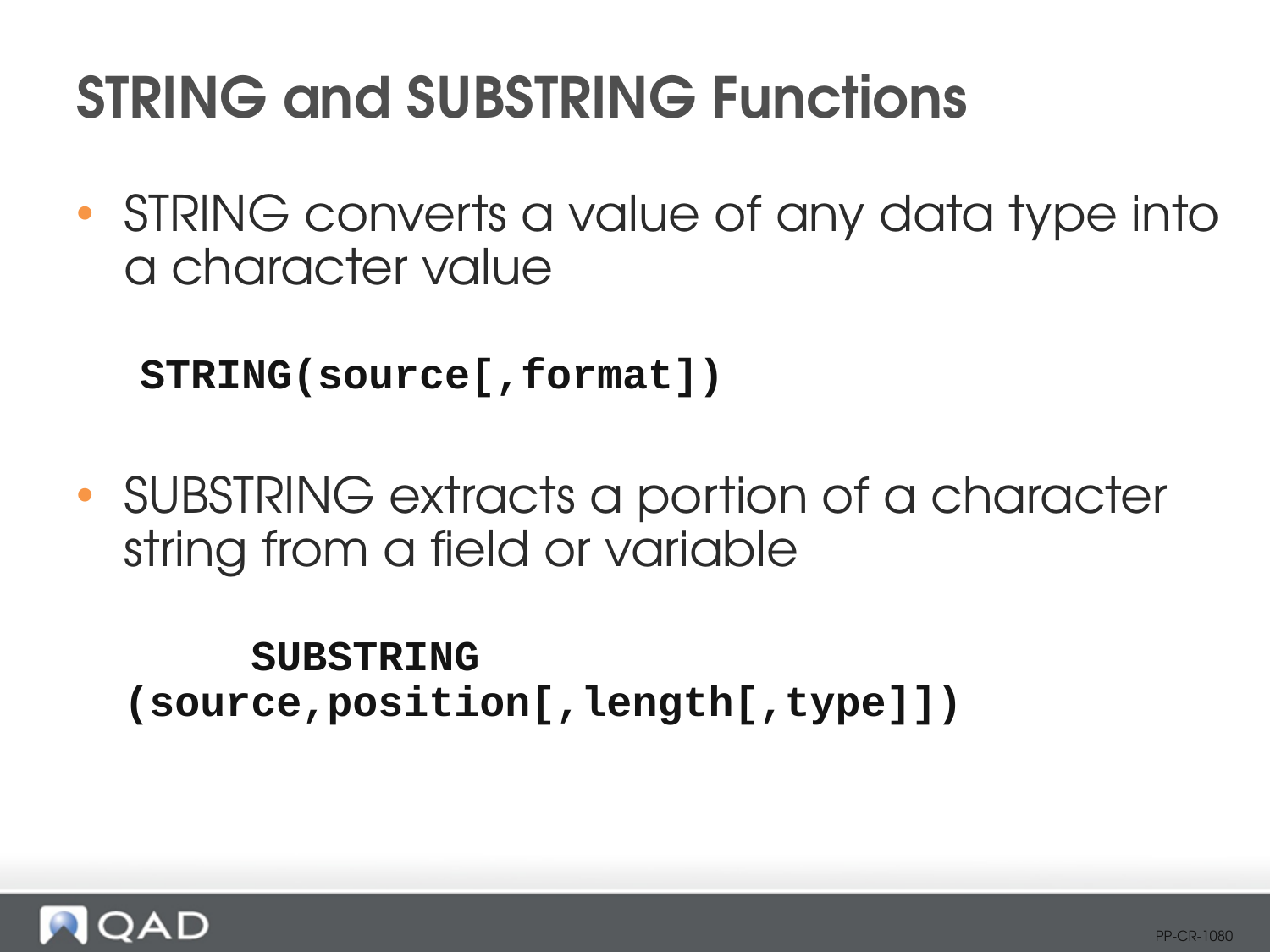

# STRING and SUBSTRING Functions
STRING converts a value of any data type into a character value

STRING(source[,format])

SUBSTRING extracts a portion of a character string from a field or variable

		SUBSTRING (source,position[,length[,type]])
PP-CR-1080